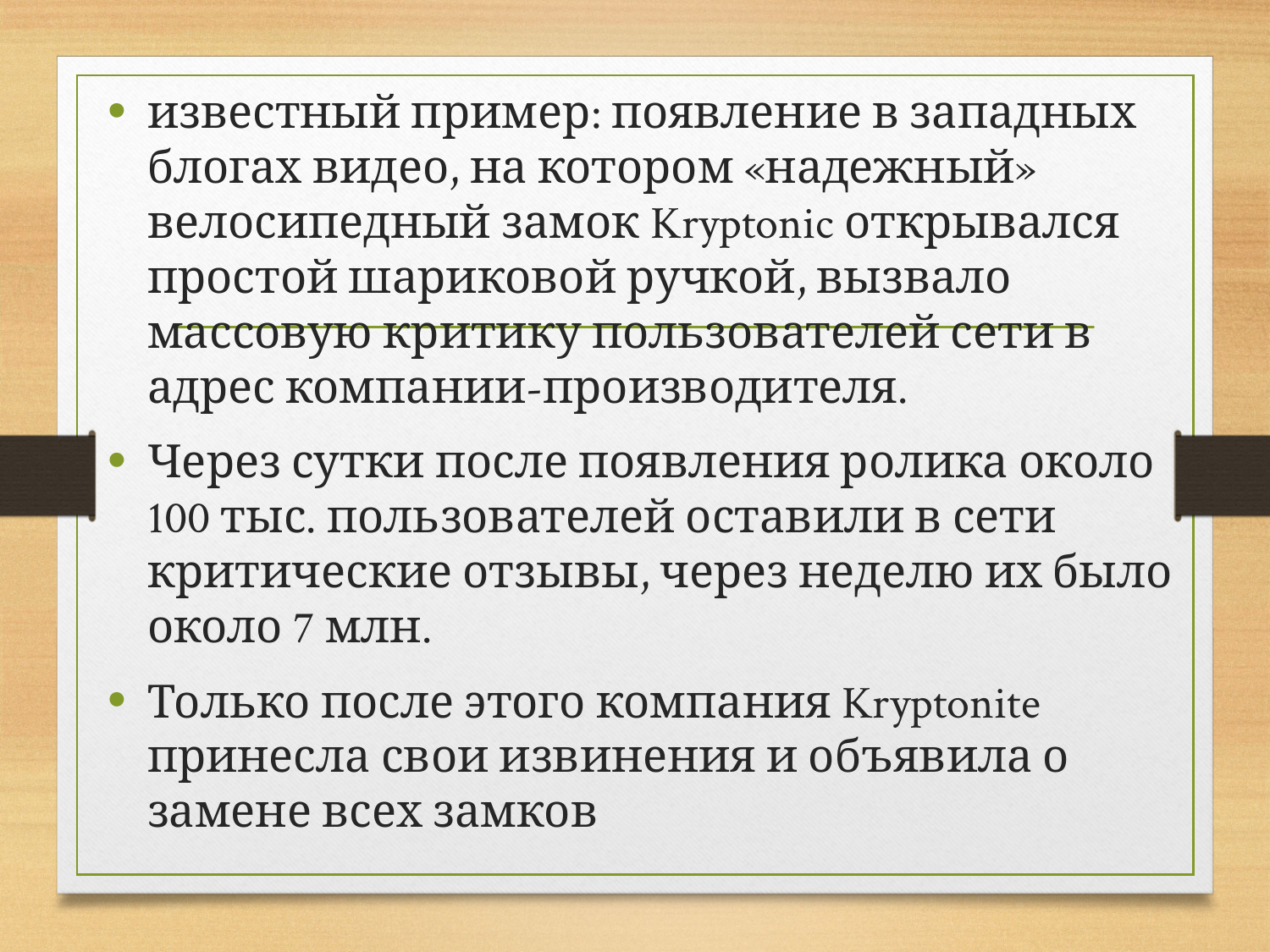

известный пример: появление в западных блогах видео, на котором «надежный» велосипедный замок Kryptonic открывался простой шариковой ручкой, вызвало массовую критику пользователей сети в адрес компании-производителя.
Через сутки после появления ролика около 100 тыс. пользователей оставили в сети критические отзывы, через неделю их было около 7 млн.
Только после этого компания Kryptonite принесла свои извинения и объявила о замене всех замков